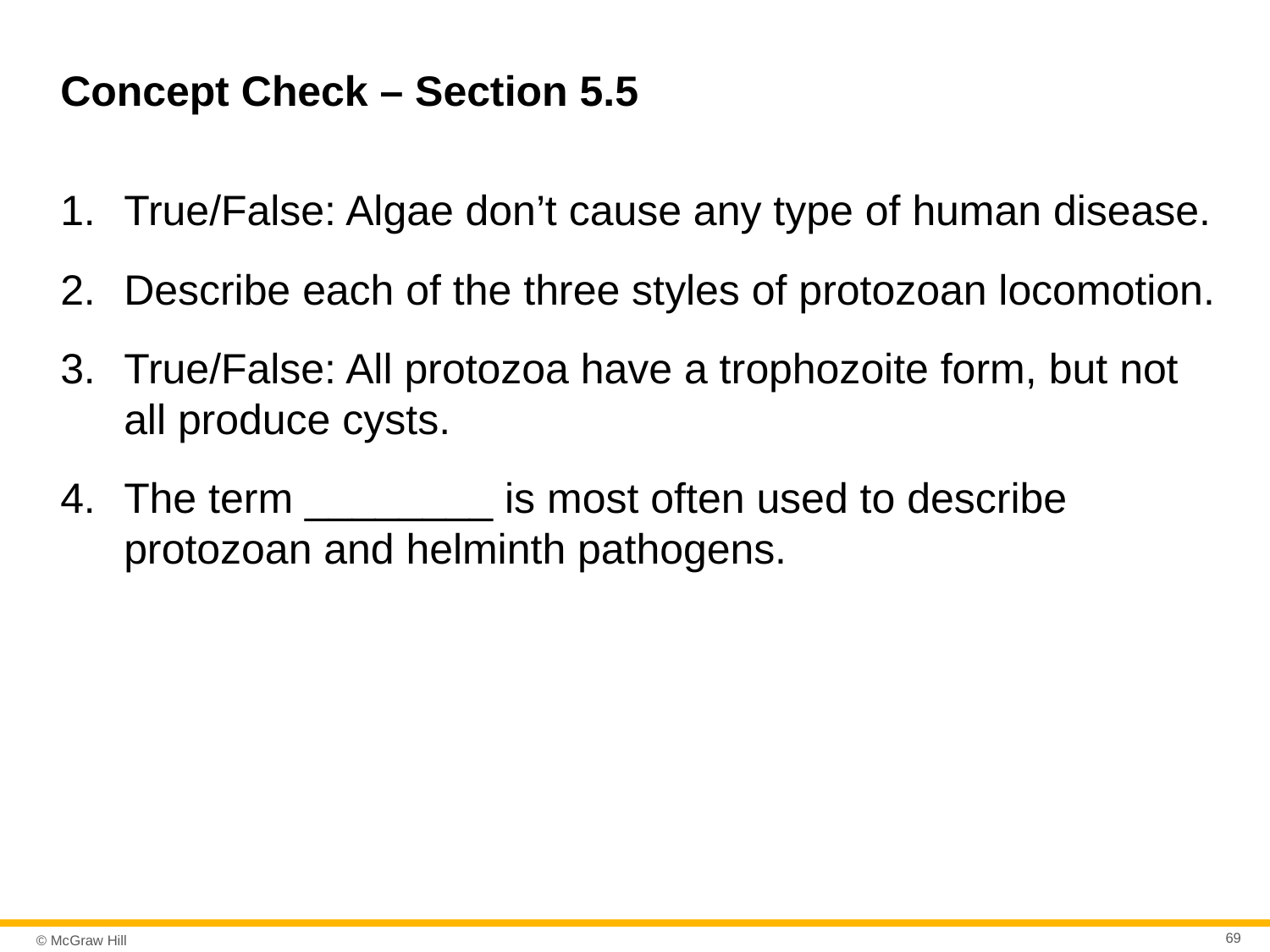

# Concept Check – Section 5.5
True/False: Algae don’t cause any type of human disease.
Describe each of the three styles of protozoan locomotion.
True/False: All protozoa have a trophozoite form, but not all produce cysts.
The term ________ is most often used to describe protozoan and helminth pathogens.